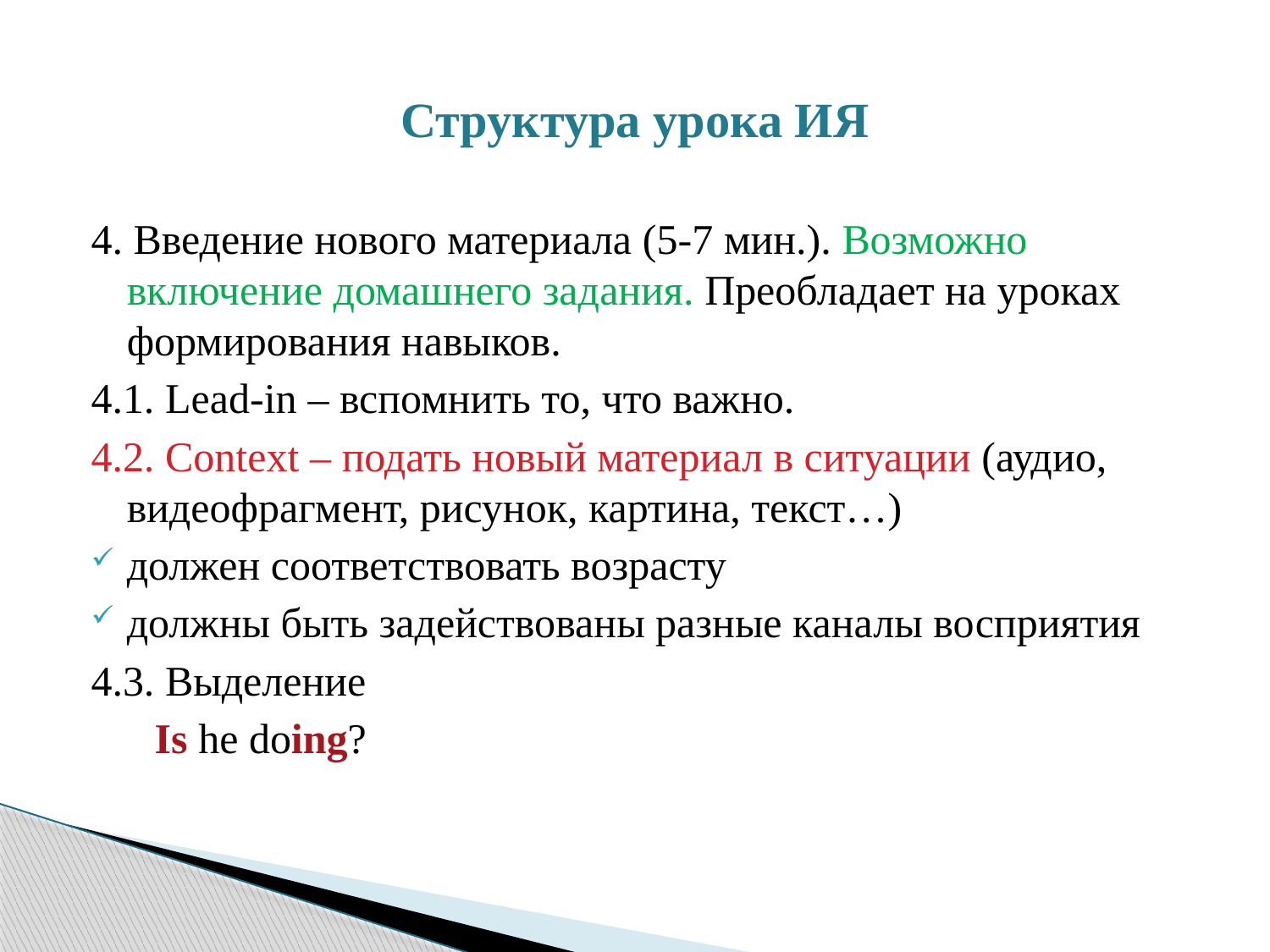

# Структура урока ИЯ
4. Введение нового материала (5-7 мин.). Возможно включение домашнего задания. Преобладает на уроках формирования навыков.
4.1. Lead-in – вспомнить то, что важно.
4.2. Context – подать новый материал в ситуации (аудио, видеофрагмент, рисунок, картина, текст…)
должен соответствовать возрасту
должны быть задействованы разные каналы восприятия
4.3. Выделение
      Is he doing?